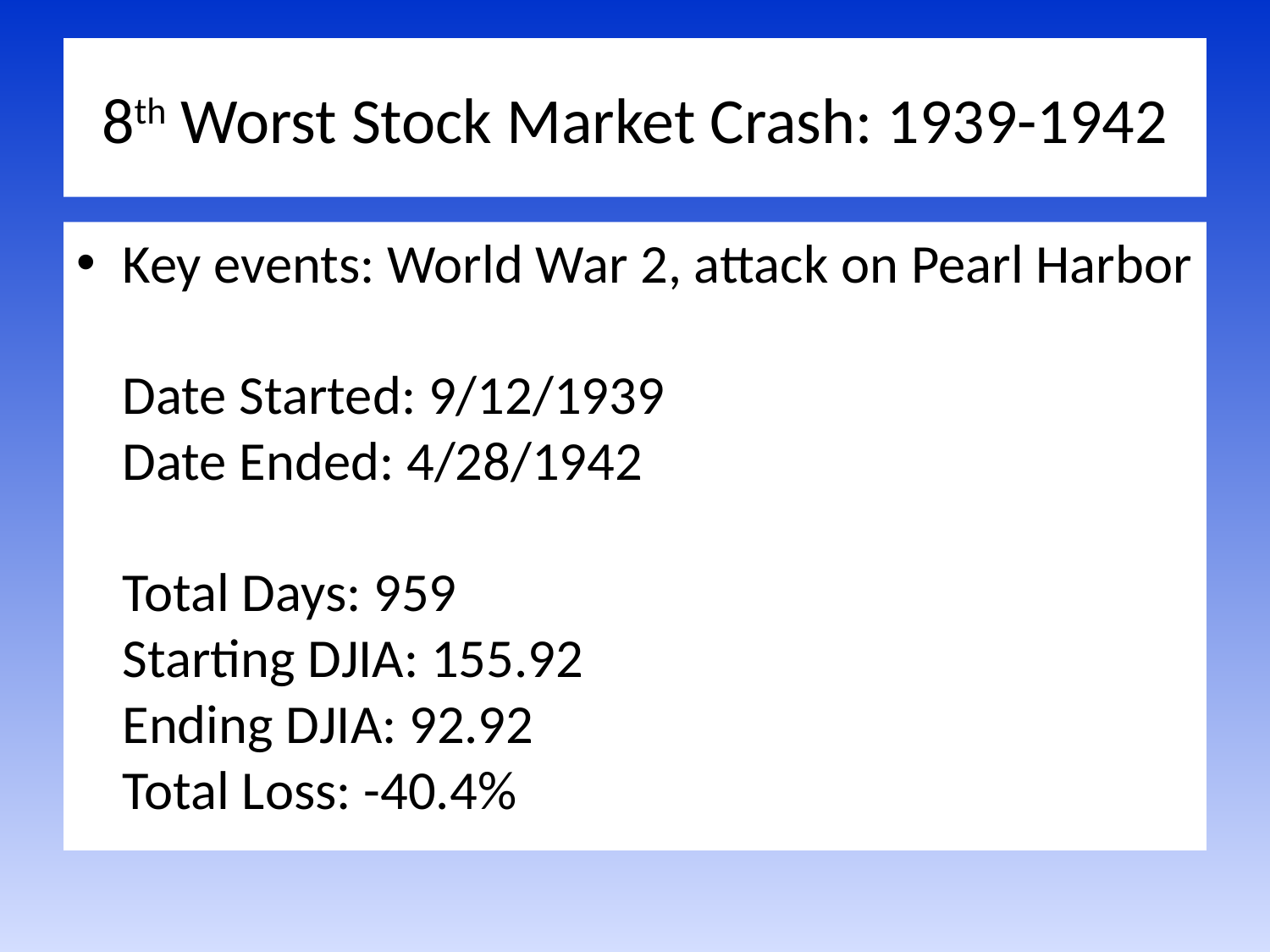

# 8th Worst Stock Market Crash: 1939-1942
Key events: World War 2, attack on Pearl Harbor
Date Started: 9/12/1939
Date Ended: 4/28/1942
Total Days: 959
Starting DJIA: 155.92
Ending DJIA: 92.92
Total Loss: -40.4%